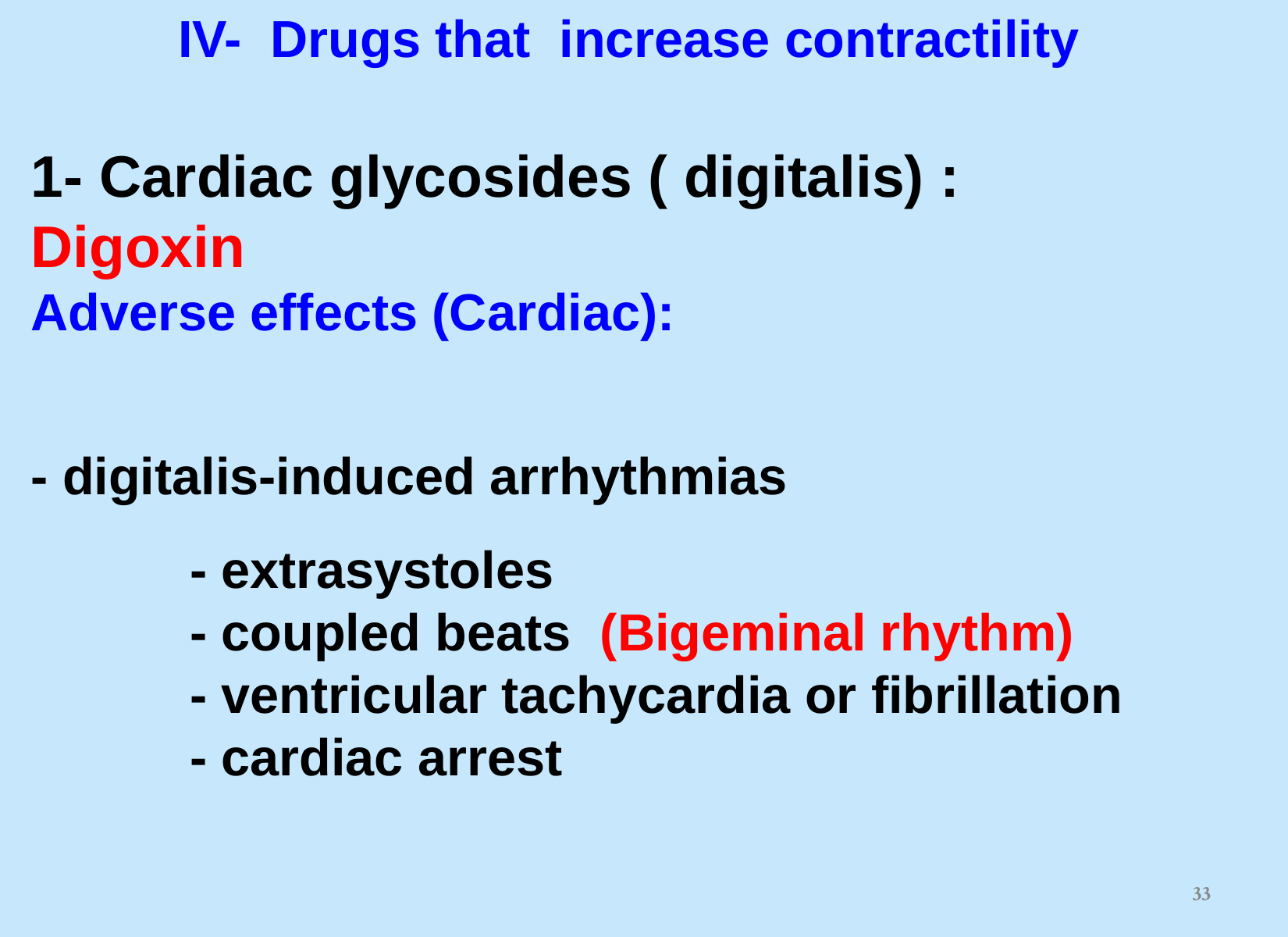

IV-  Drugs that  increase contractility

1- Cardiac glycosides ( digitalis) :
Digoxin
Adverse effects (Cardiac):

- digitalis-induced arrhythmias
           - extrasystoles
           - coupled beats  (Bigeminal rhythm)
           - ventricular tachycardia or fibrillation
           - cardiac arrest

33